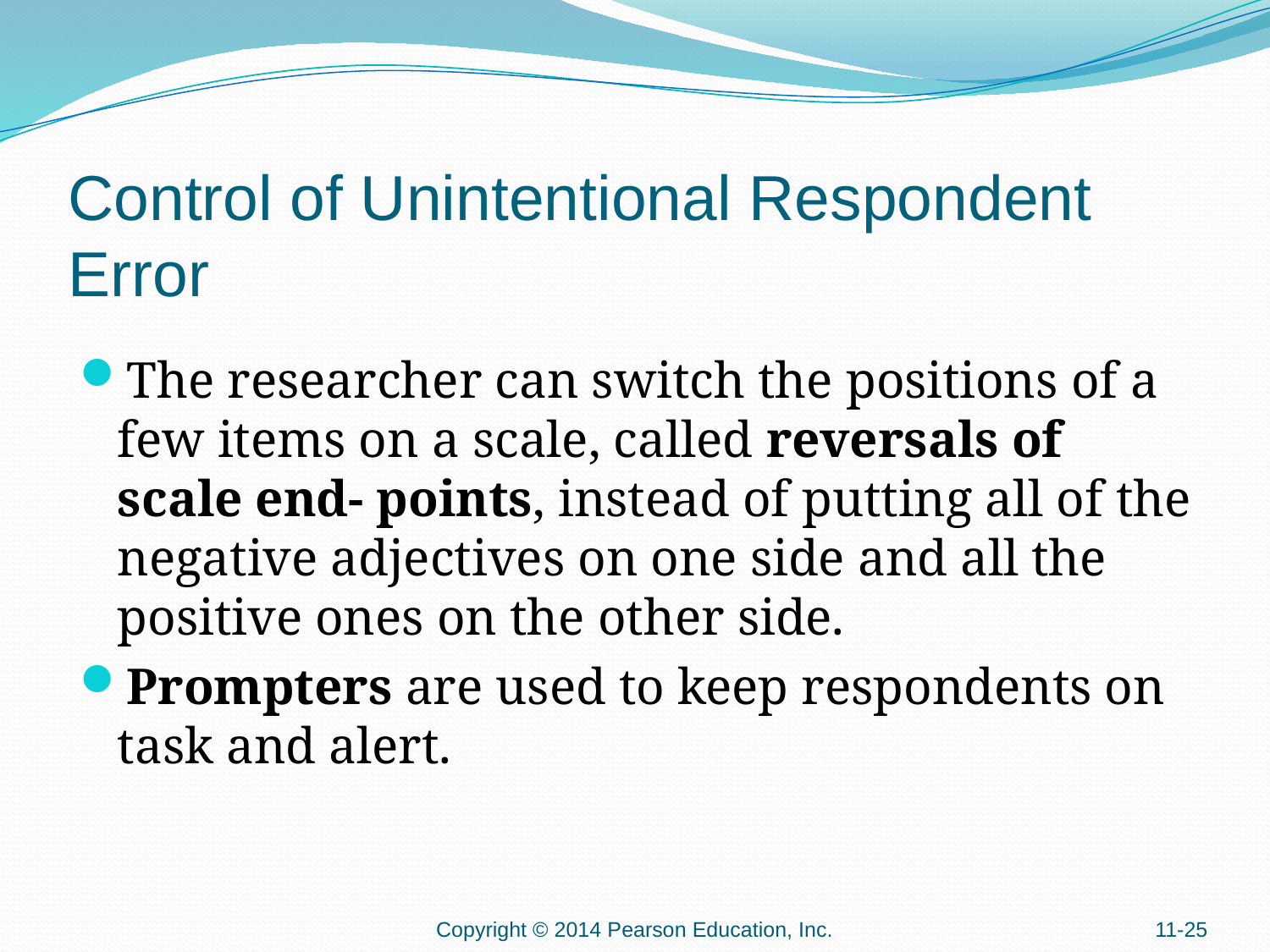

# Control of Unintentional Respondent Error
The researcher can switch the positions of a few items on a scale, called reversals of scale end- points, instead of putting all of the negative adjectives on one side and all the positive ones on the other side.
Prompters are used to keep respondents on task and alert.